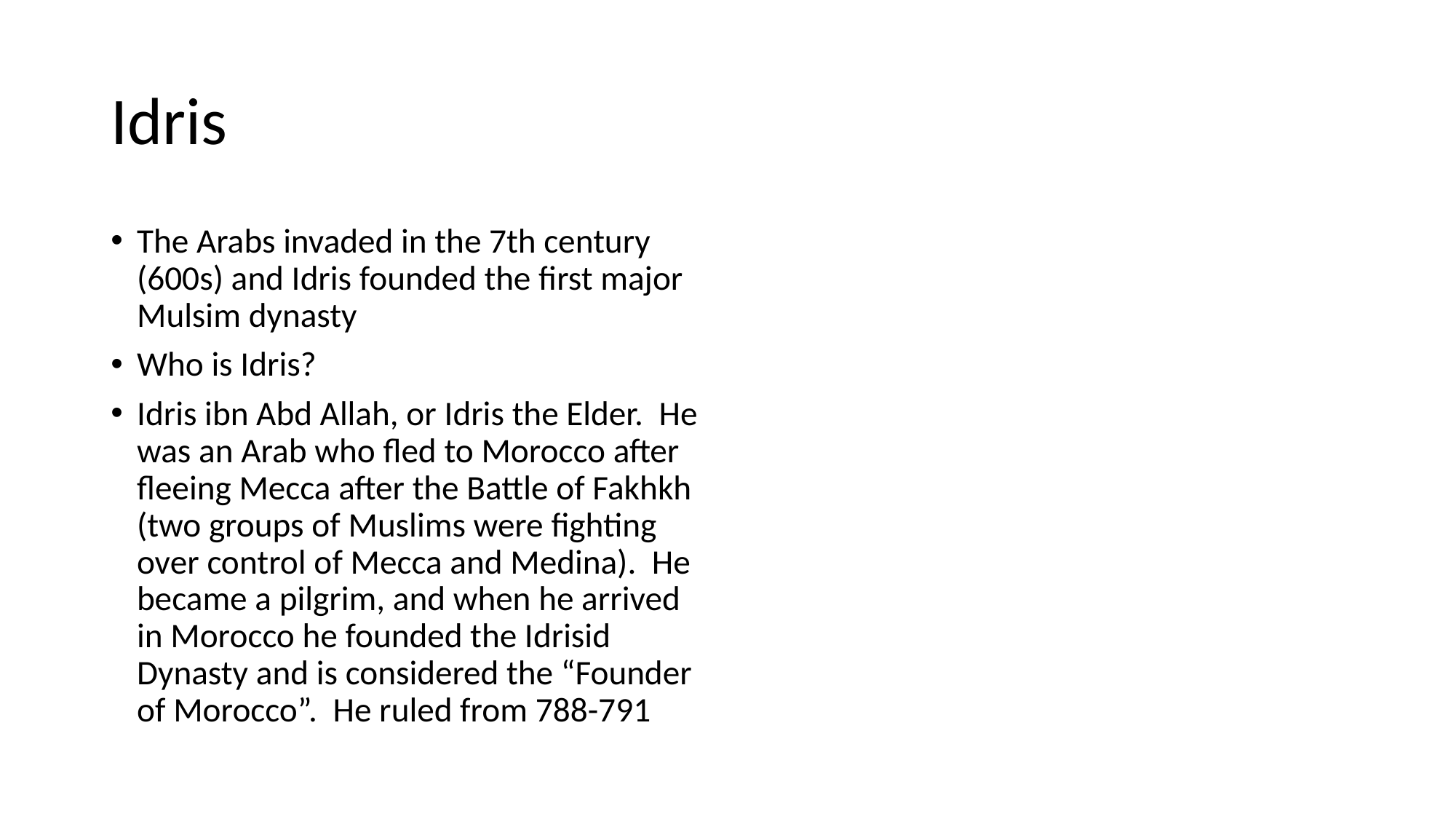

# Idris
The Arabs invaded in the 7th century (600s) and Idris founded the first major Mulsim dynasty
Who is Idris?
Idris ibn Abd Allah, or Idris the Elder.  He was an Arab who fled to Morocco after fleeing Mecca after the Battle of Fakhkh (two groups of Muslims were fighting over control of Mecca and Medina).  He became a pilgrim, and when he arrived in Morocco he founded the Idrisid Dynasty and is considered the “Founder of Morocco”.  He ruled from 788-791